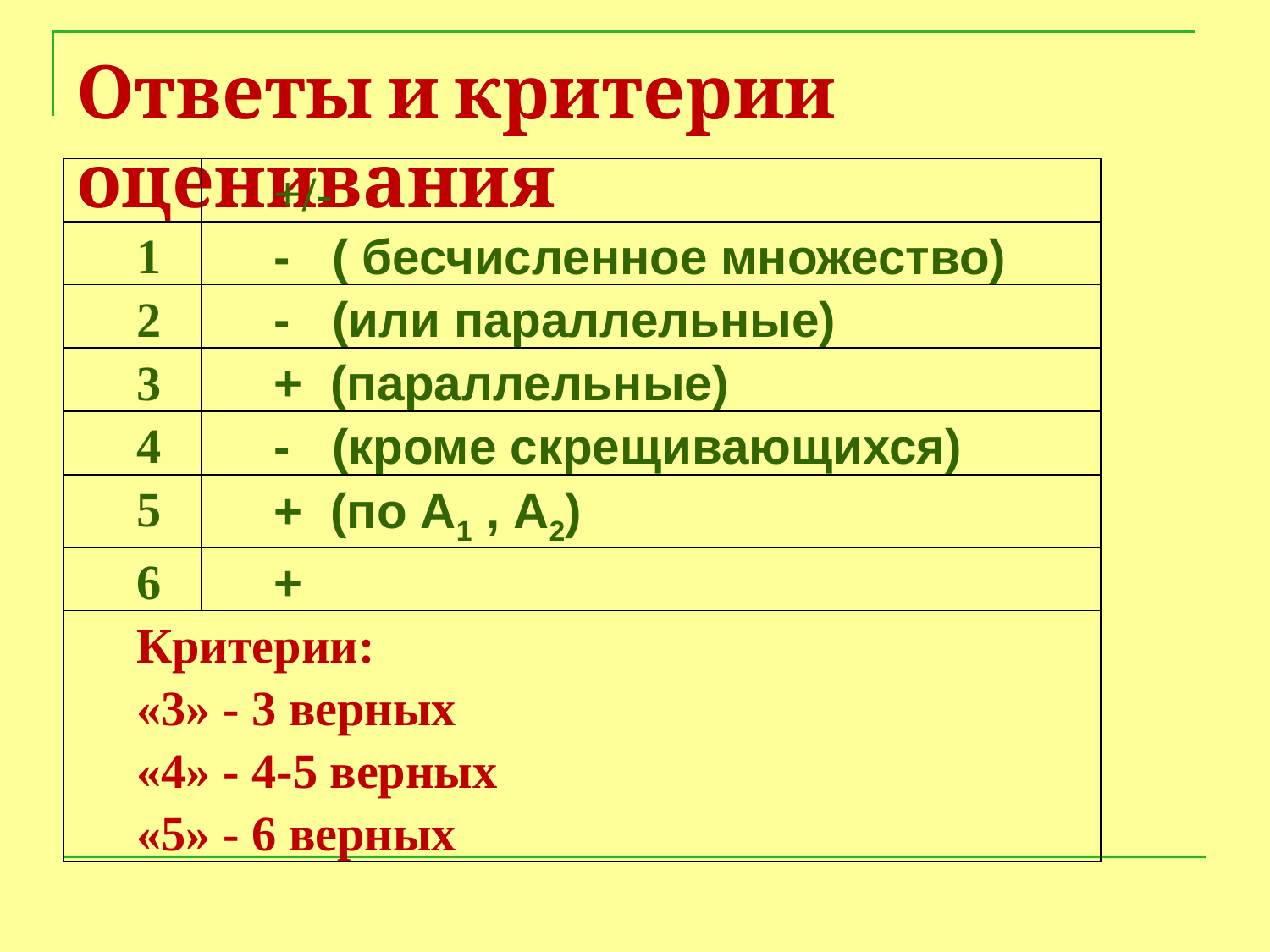

# Ответы и критерии оценивания
|  | +/- |
| --- | --- |
| 1 | - ( бесчисленное множество) |
| 2 | - (или параллельные) |
| 3 | + (параллельные) |
| 4 | - (кроме скрещивающихся) |
| 5 | + (по А1 , А2) |
| 6 | + |
| Критерии: «3» - 3 верных «4» - 4-5 верных «5» - 6 верных |  |